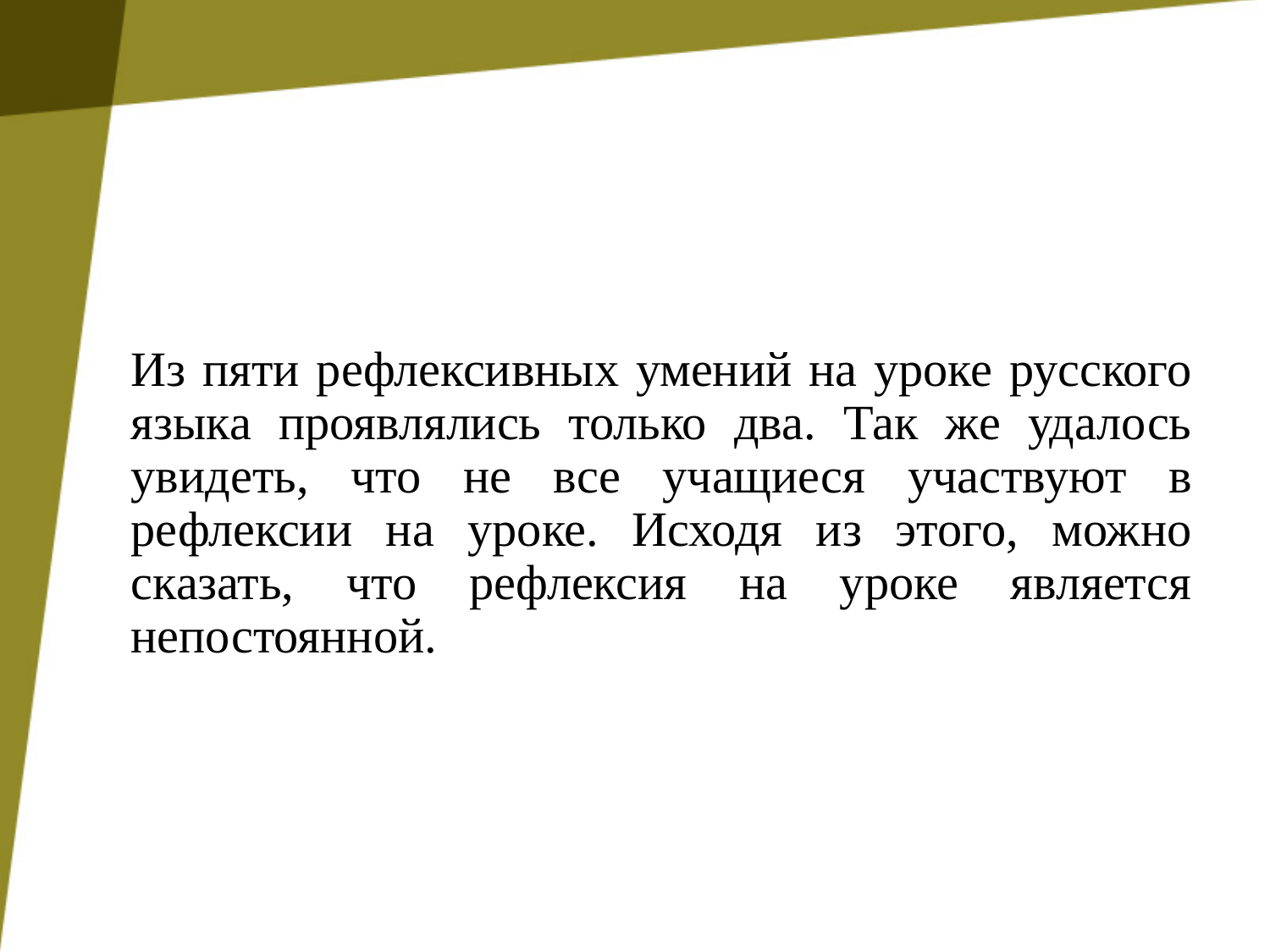

Из пяти рефлексивных умений на уроке русского языка проявлялись только два. Так же удалось увидеть, что не все учащиеся участвуют в рефлексии на уроке. Исходя из этого, можно сказать, что рефлексия на уроке является непостоянной.